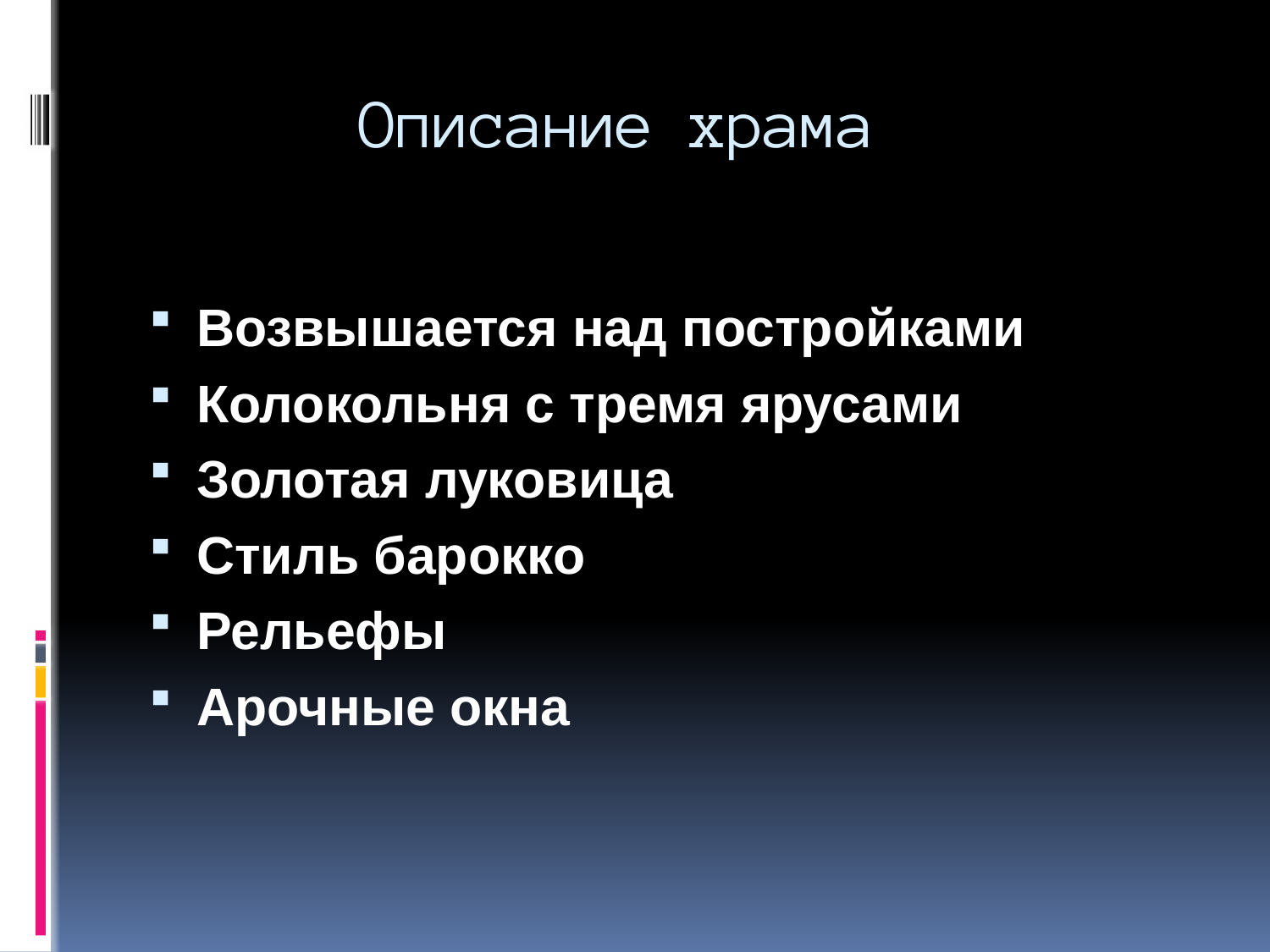

# Описание храма
Возвышается над постройками
Колокольня с тремя ярусами
Золотая луковица
Стиль барокко
Рельефы
Арочные окна